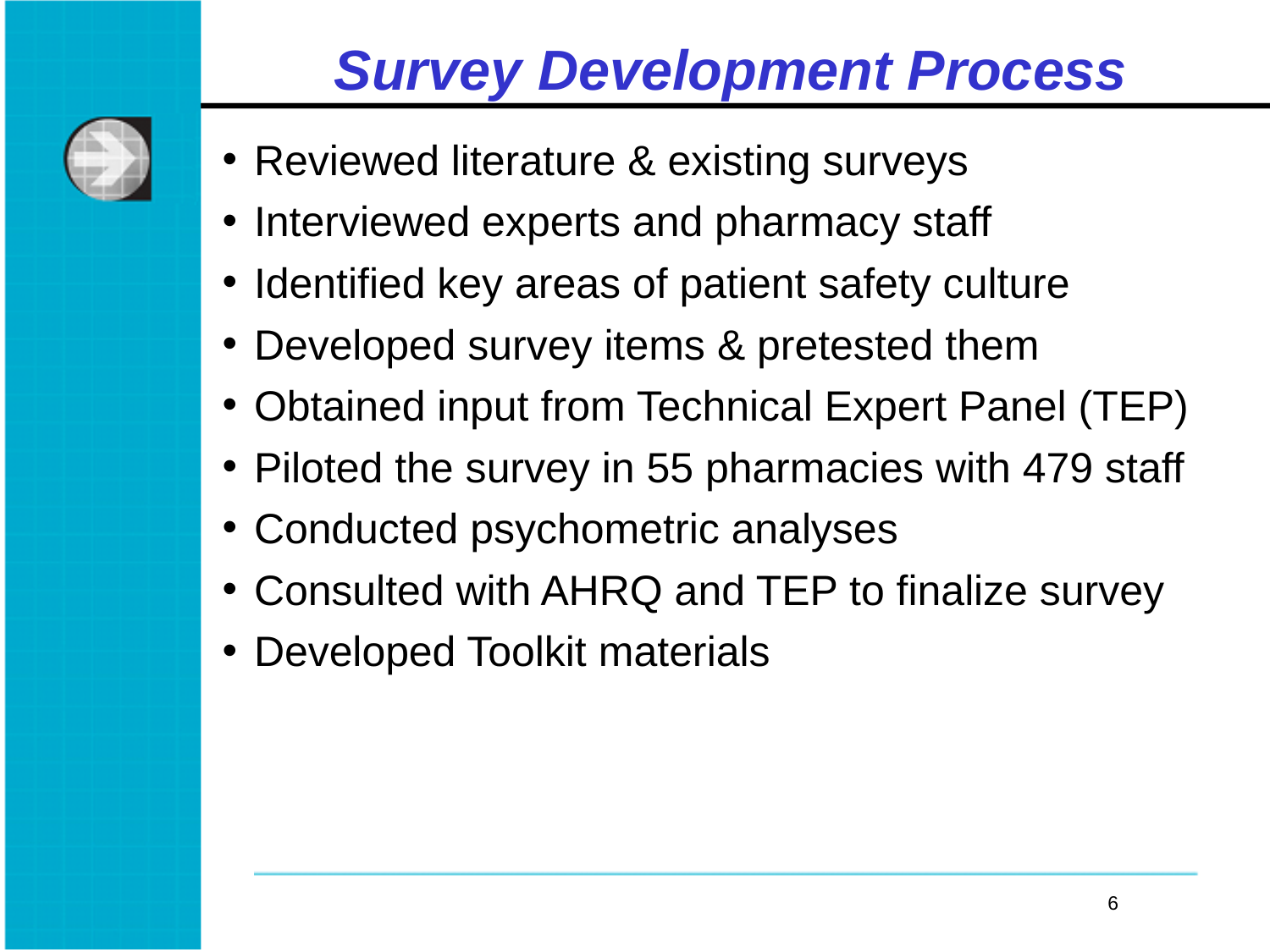

# Survey Development Process

Reviewed literature & existing surveys
Interviewed experts and pharmacy staff
Identified key areas of patient safety culture
Developed survey items & pretested them
Obtained input from Technical Expert Panel (TEP)
Piloted the survey in 55 pharmacies with 479 staff
Conducted psychometric analyses
Consulted with AHRQ and TEP to finalize survey
Developed Toolkit materials